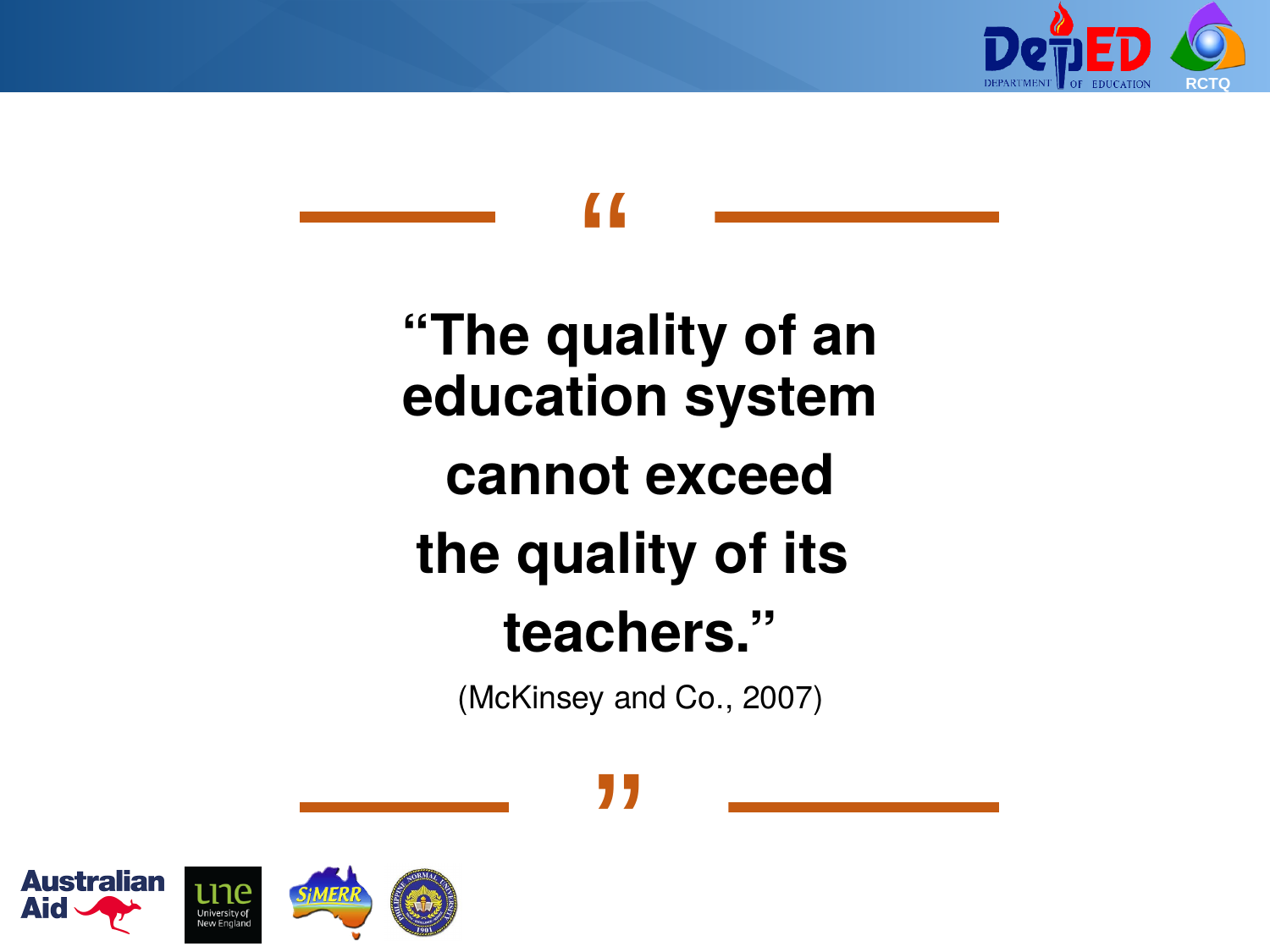

“

“The quality of an education system
 cannot exceed
the quality of its
teachers.”
(McKinsey and Co., 2007)
”